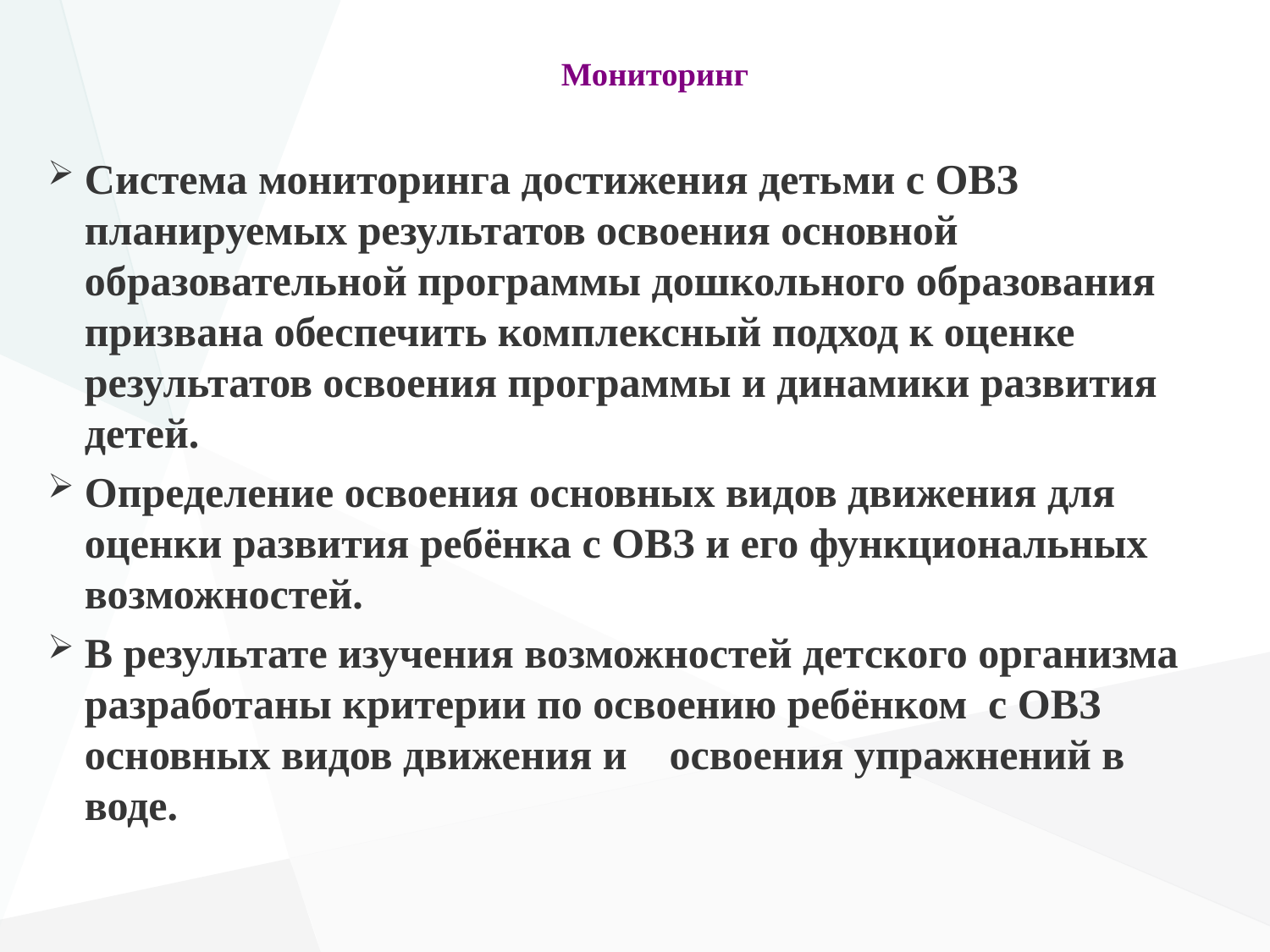

# Мониторинг
Система мониторинга достижения детьми с ОВЗ планируемых результатов освоения основной образовательной программы дошкольного образования призвана обеспечить комплексный подход к оценке результатов освоения программы и динамики развития детей.
Определение освоения основных видов движения для оценки развития ребёнка с ОВЗ и его функциональных возможностей.
В результате изучения возможностей детского организма разработаны критерии по освоению ребёнком  с ОВЗ основных видов движения и    освоения упражнений в воде.